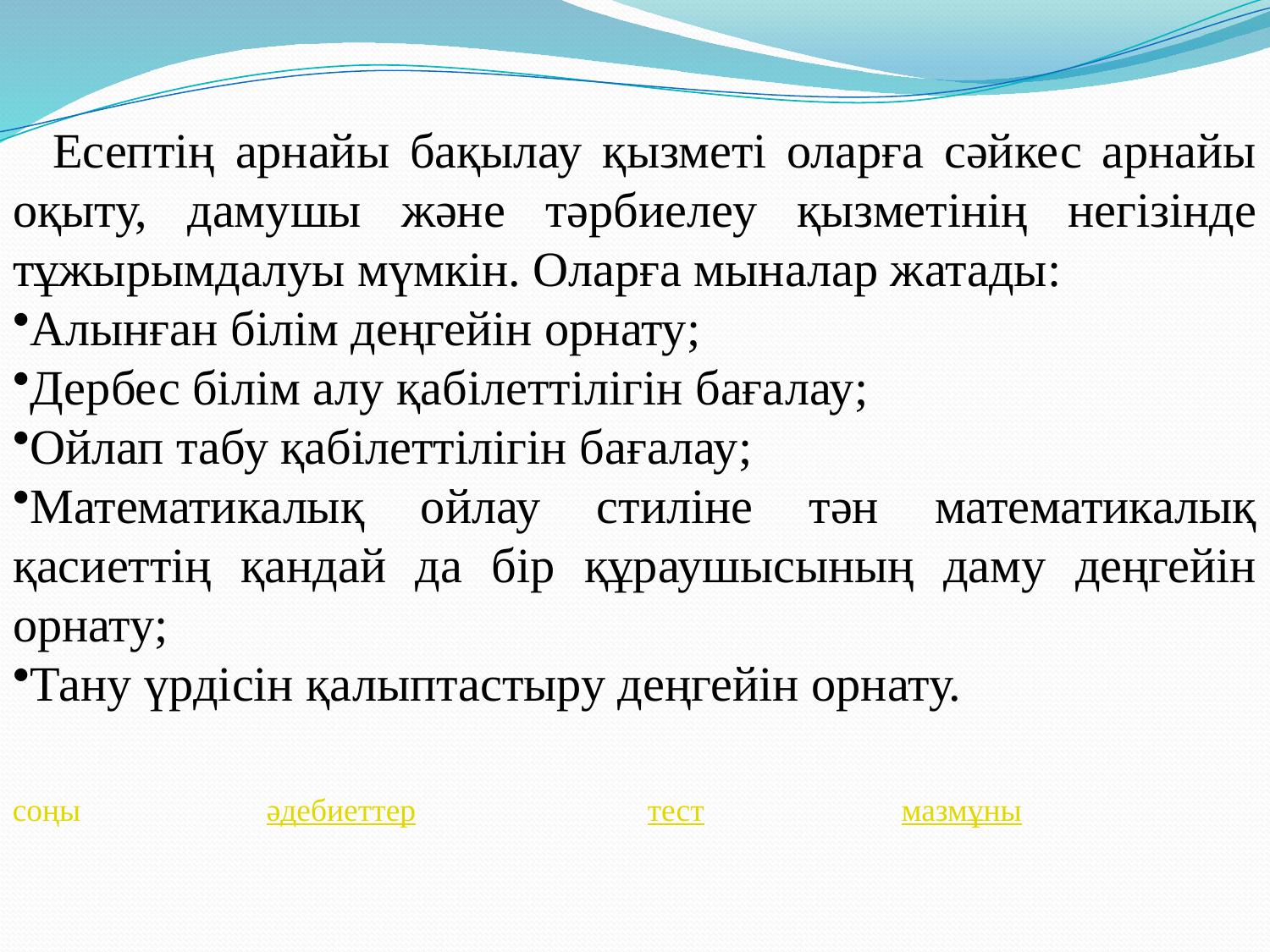

Есептің арнайы бақылау қызметі оларға сәйкес арнайы оқыту, дамушы және тәрбиелеу қызметінің негізінде тұжырымдалуы мүмкін. Оларға мыналар жатады:
Алынған білім деңгейін орнату;
Дербес білім алу қабілеттілігін бағалау;
Ойлап табу қабілеттілігін бағалау;
Математикалық ойлау стиліне тән математикалық қасиеттің қандай да бір құраушысының даму деңгейін орнату;
Тану үрдісін қалыптастыру деңгейін орнату.
соңы		әдебиеттер		тест		мазмұны